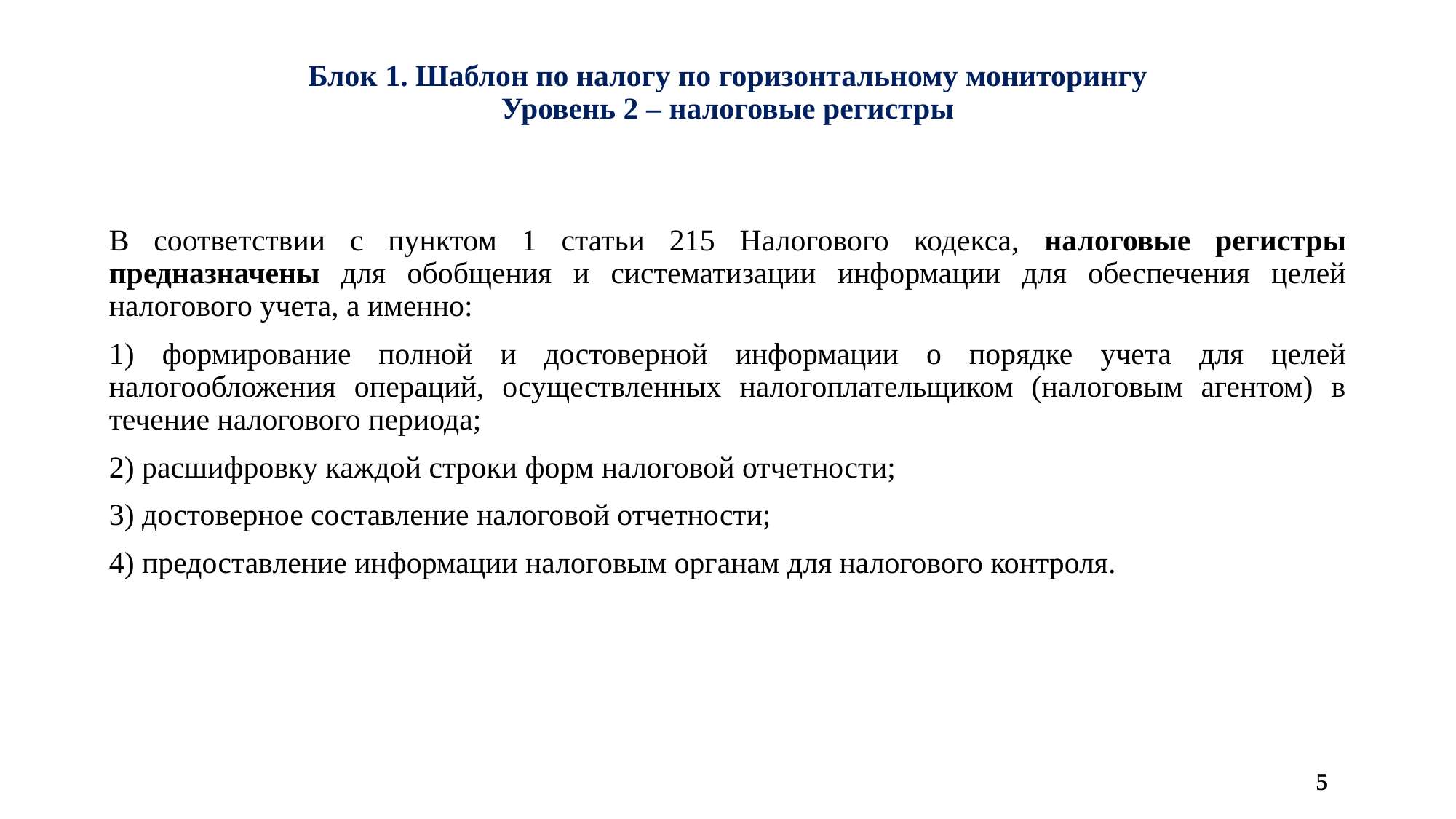

# Блок 1. Шаблон по налогу по горизонтальному мониторингу Уровень 2 – налоговые регистры

В соответствии с пунктом 1 статьи 215 Налогового кодекса, налоговые регистры предназначены для обобщения и систематизации информации для обеспечения целей налогового учета, а именно:
1) формирование полной и достоверной информации о порядке учета для целей налогообложения операций, осуществленных налогоплательщиком (налоговым агентом) в течение налогового периода;
2) расшифровку каждой строки форм налоговой отчетности;
3) достоверное составление налоговой отчетности;
4) предоставление информации налоговым органам для налогового контроля.

5